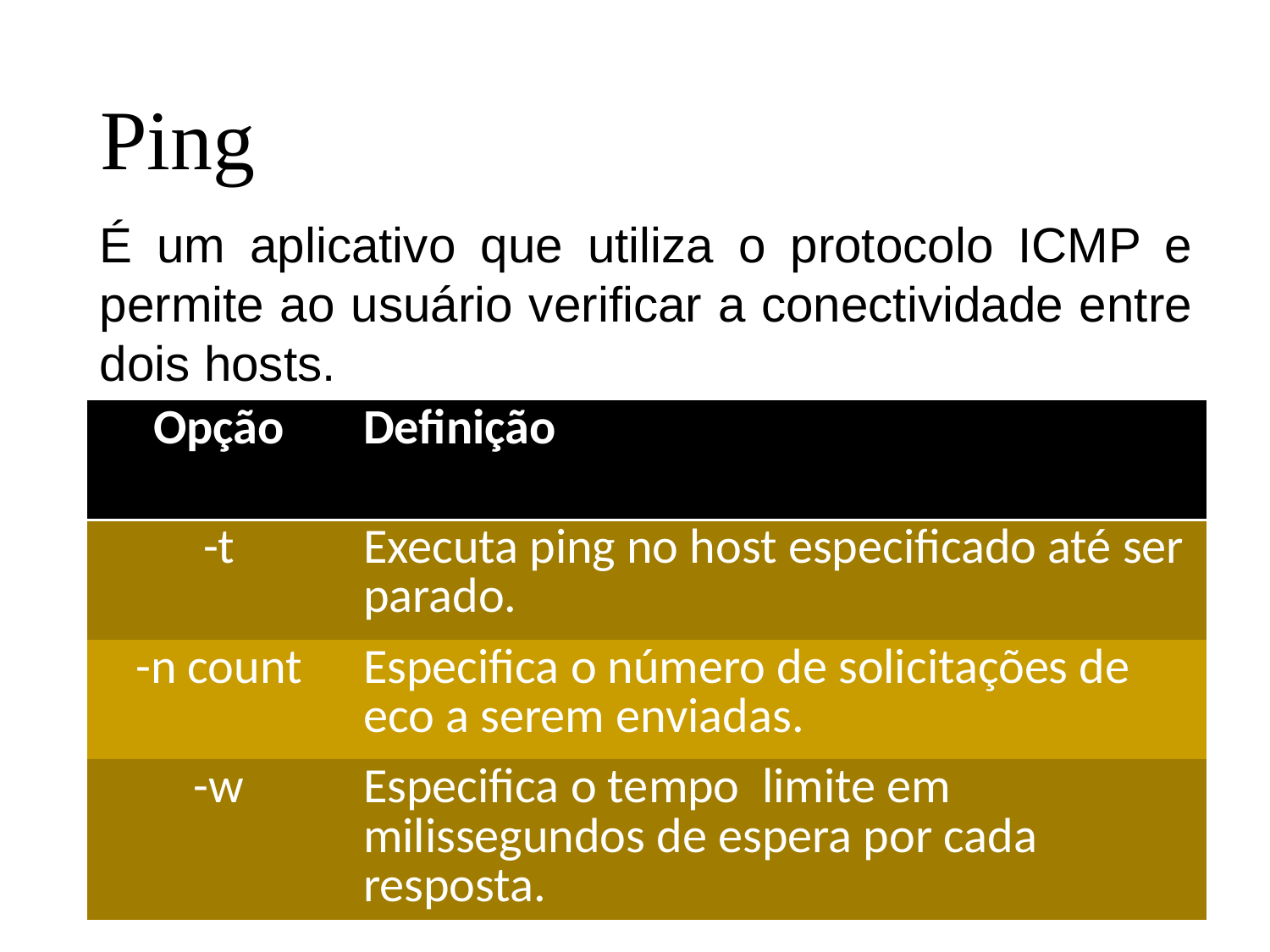

# Ping
É um aplicativo que utiliza o protocolo ICMP e permite ao usuário verificar a conectividade entre dois hosts.
| Opção | Definição |
| --- | --- |
| -t | Executa ping no host especificado até ser parado. |
| -n count | Especifica o número de solicitações de eco a serem enviadas. |
| -w | Especifica o tempo limite em milissegundos de espera por cada resposta. |